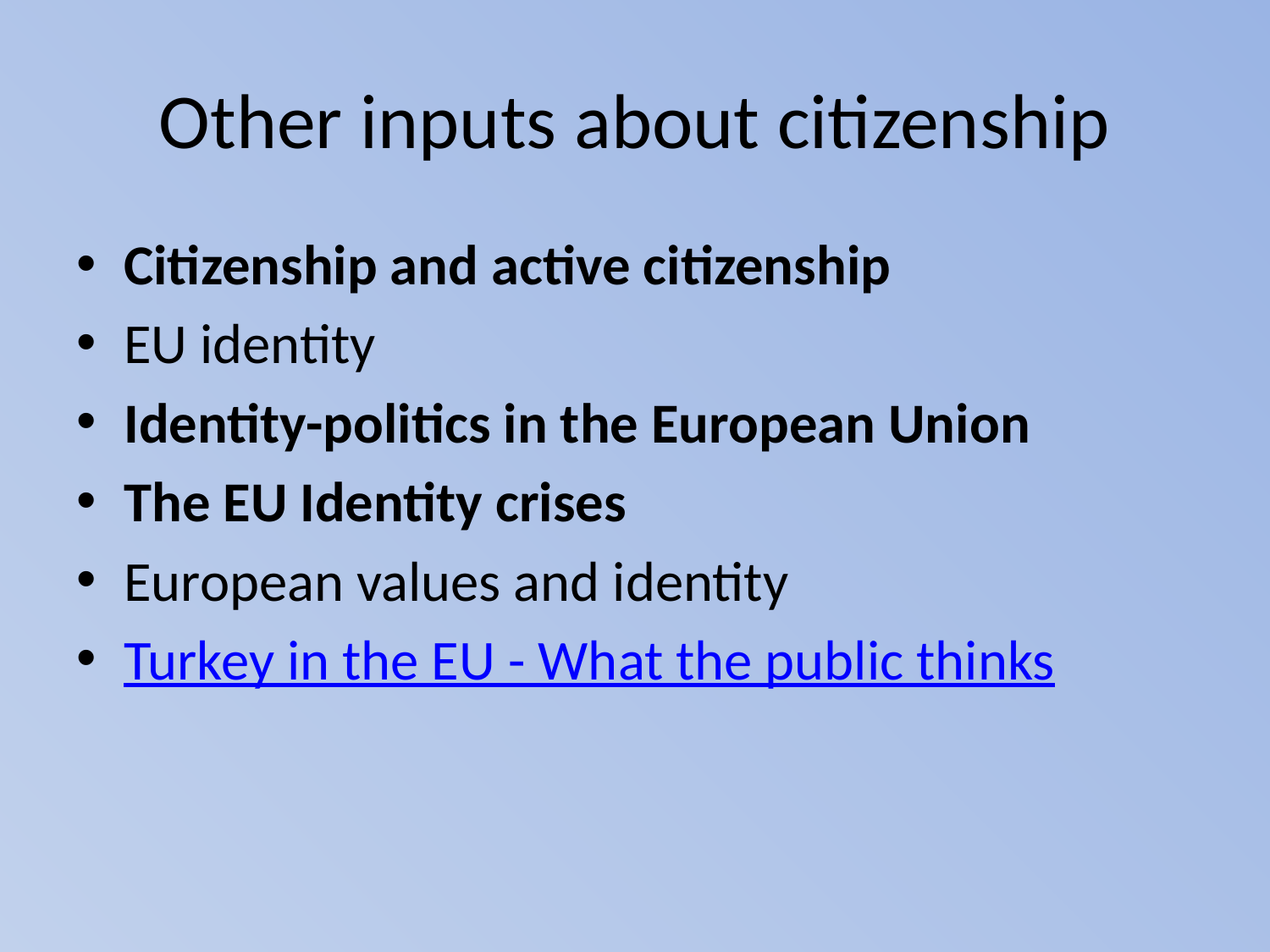

# Other inputs about citizenship
Citizenship and active citizenship
EU identity
Identity-politics in the European Union
The EU Identity crises
European values and identity
Turkey in the EU - What the public thinks